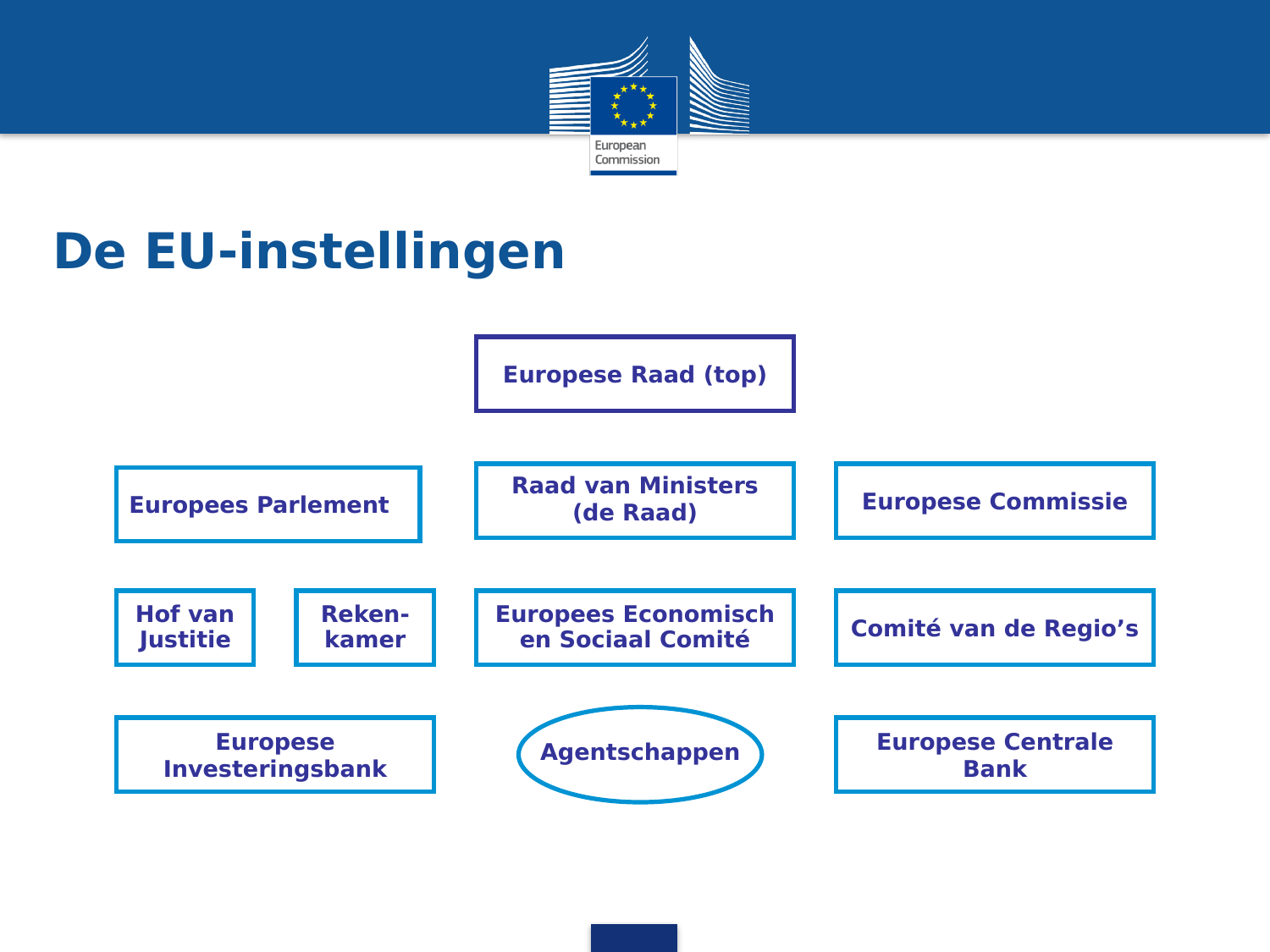

De EU-instellingen
Europese Raad (top)
Raad van Ministers
(de Raad)
Europese Commissie
Europees Parlement
Hof van Justitie
Reken-kamer
Europees Economisch en Sociaal Comité
Comité van de Regio’s

Europese Investeringsbank
Europese Centrale Bank
Agentschappen